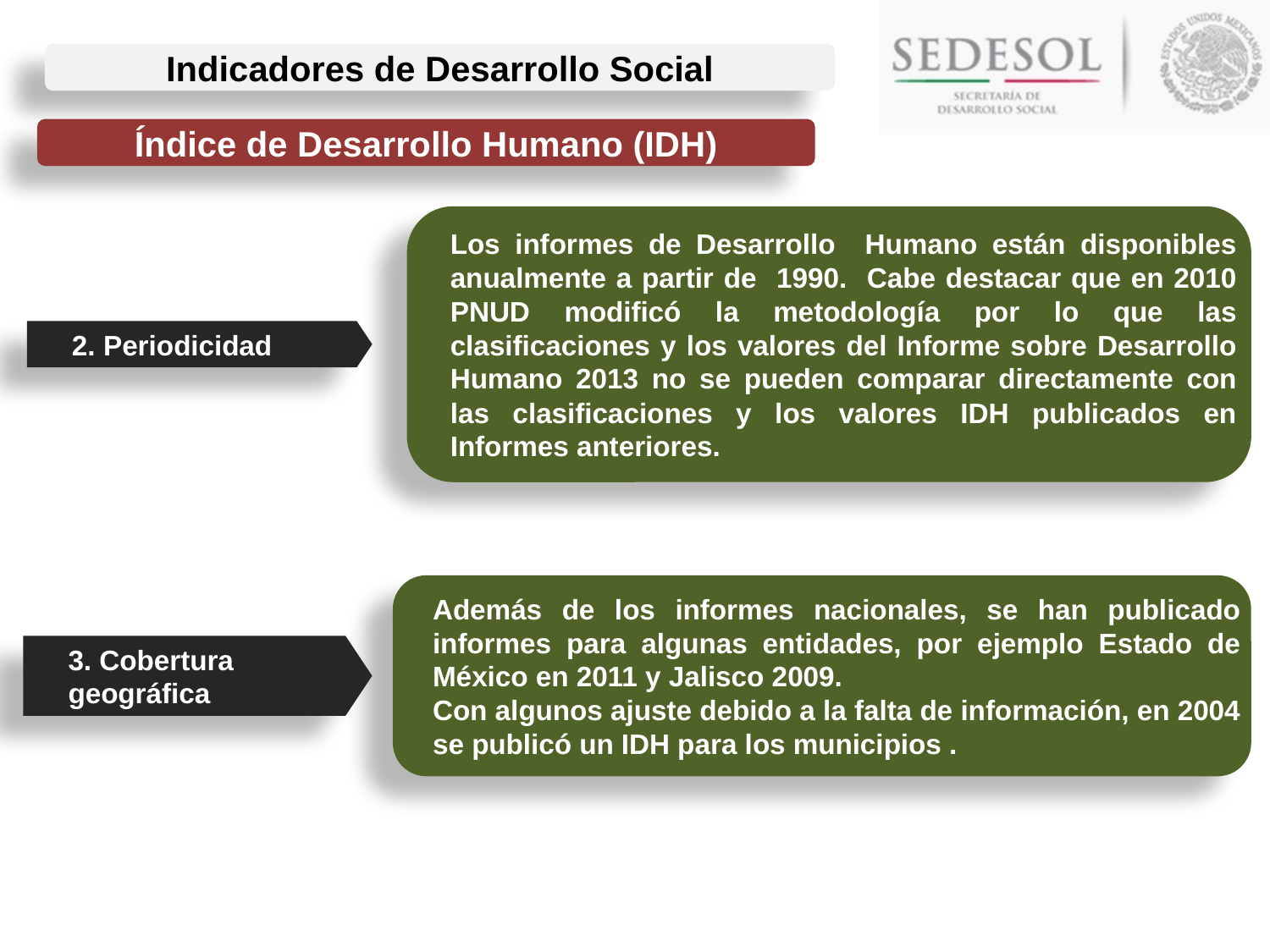

Índice de Desarrollo Humano (IDH)
Los informes de Desarrollo  Humano están disponibles anualmente a partir de  1990.  Cabe destacar que en 2010 PNUD modificó la metodología por lo que las clasificaciones y los valores del Informe sobre Desarrollo Humano 2013 no se pueden comparar directamente con las clasificaciones y los valores IDH publicados en Informes anteriores.
2. Periodicidad
Además de los informes nacionales, se han publicado informes para algunas entidades, por ejemplo Estado de México en 2011 y Jalisco 2009.
Con algunos ajuste debido a la falta de información, en 2004 se publicó un IDH para los municipios .
3. Cobertura geográfica